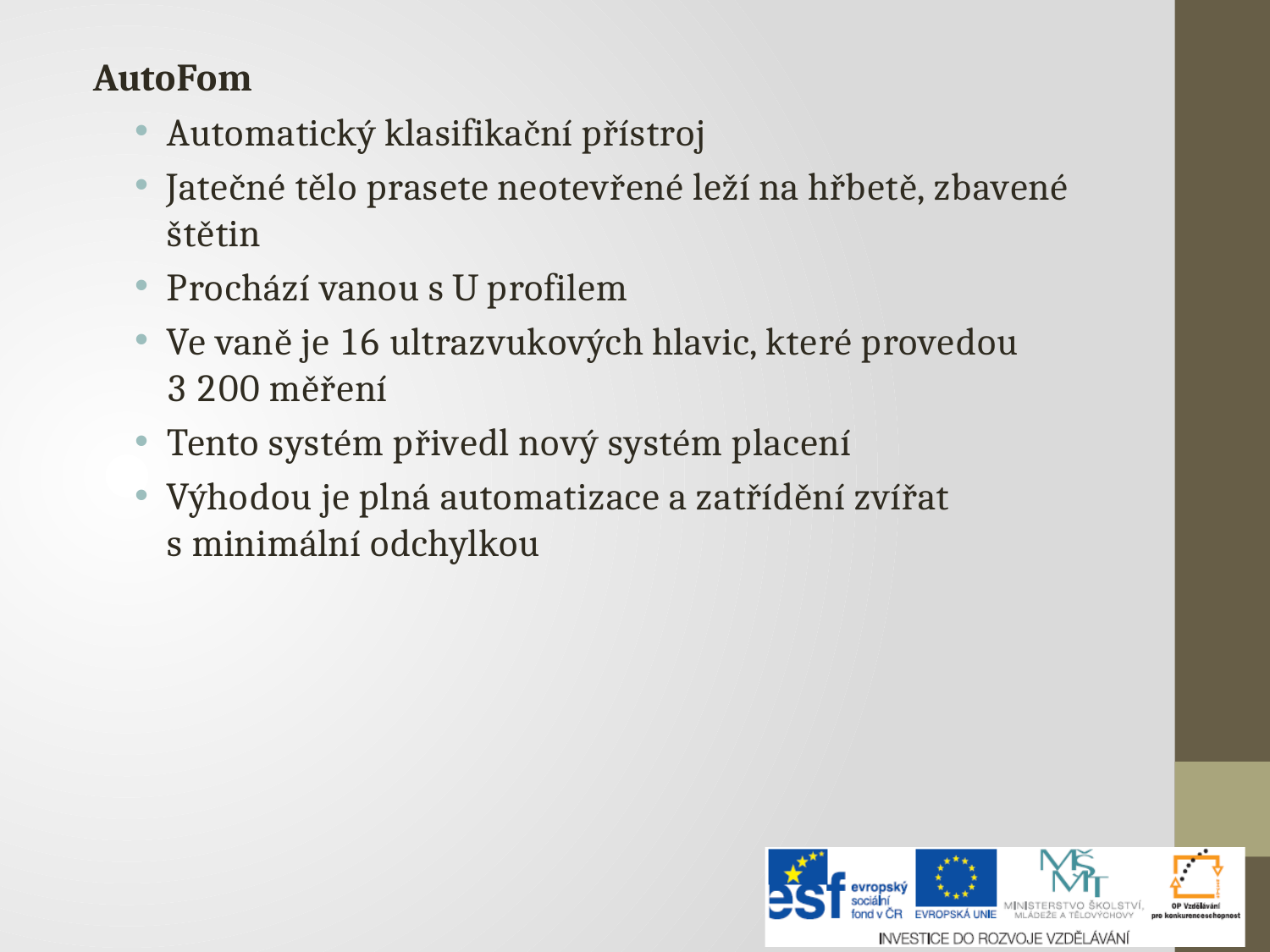

AutoFom
Automatický klasifikační přístroj
Jatečné tělo prasete neotevřené leží na hřbetě, zbavené štětin
Prochází vanou s U profilem
Ve vaně je 16 ultrazvukových hlavic, které provedou 3 200 měření
Tento systém přivedl nový systém placení
Výhodou je plná automatizace a zatřídění zvířat s minimální odchylkou